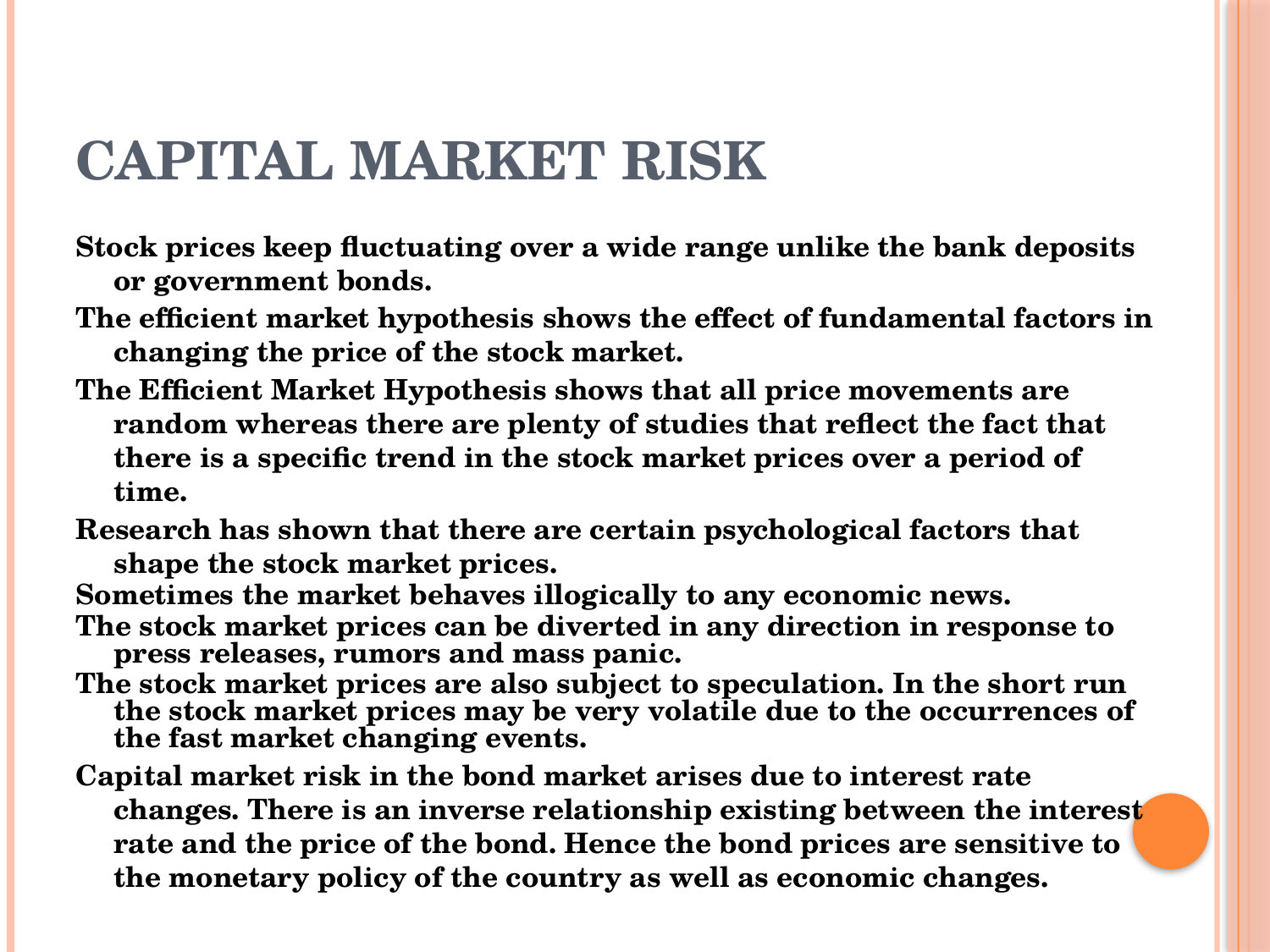

# CAPITAL MARKET RISK
Stock prices keep fluctuating over a wide range unlike the bank deposits or government bonds.
The efficient market hypothesis shows the effect of fundamental factors in changing the price of the stock market.
The Efficient Market Hypothesis shows that all price movements are random whereas there are plenty of studies that reflect the fact that there is a specific trend in the stock market prices over a period of time.
Research has shown that there are certain psychological factors that shape the stock market prices.
Sometimes the market behaves illogically to any economic news.
The stock market prices can be diverted in any direction in response to press releases, rumors and mass panic.
The stock market prices are also subject to speculation. In the short run the stock market prices may be very volatile due to the occurrences of the fast market changing events.
Capital market risk in the bond market arises due to interest rate changes. There is an inverse relationship existing between the interest rate and the price of the bond. Hence the bond prices are sensitive to the monetary policy of the country as well as economic changes.